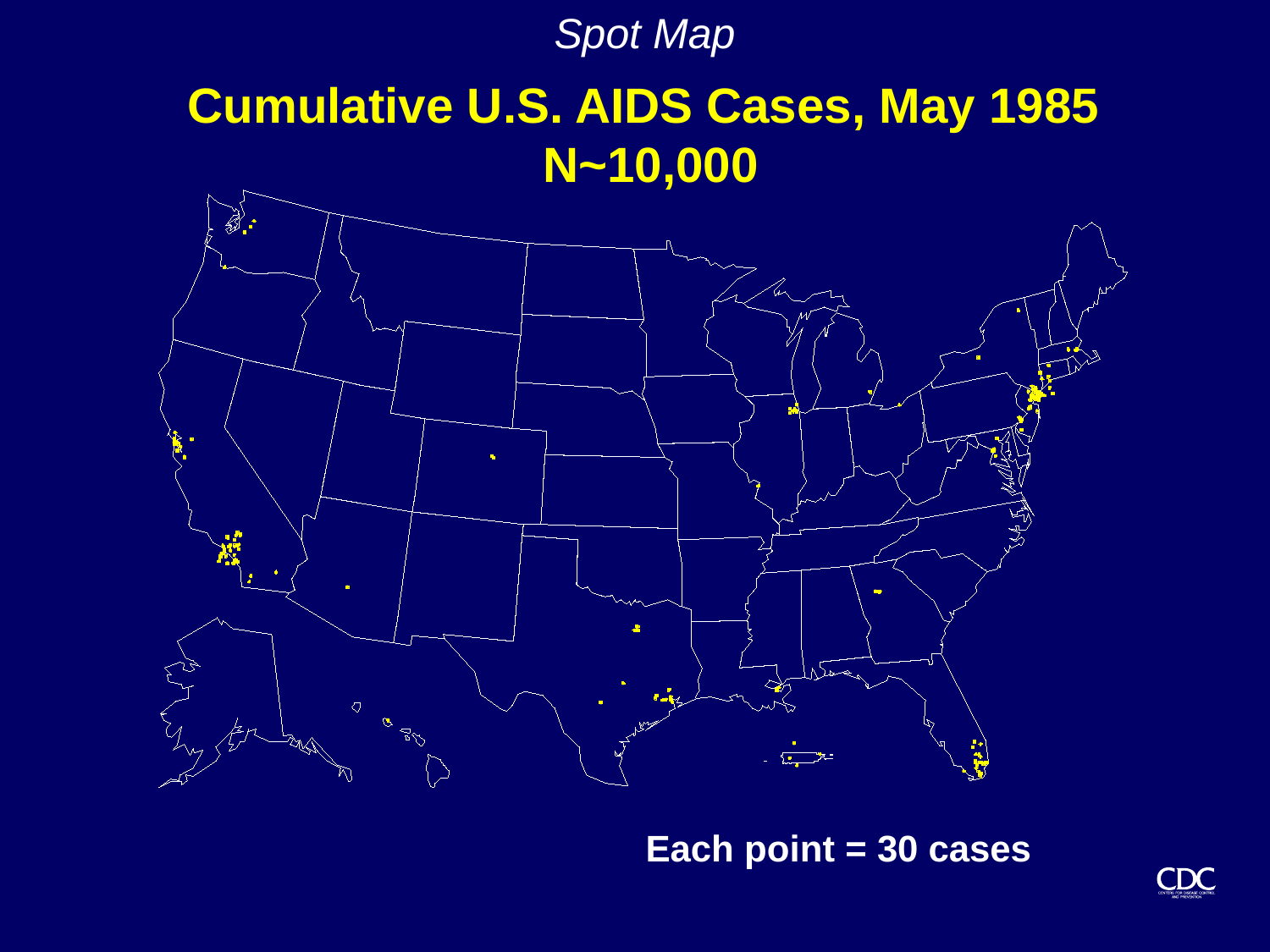

Spot Map
Cumulative U.S. AIDS Cases, May 1985  N~10,000

Each point = 30 cases